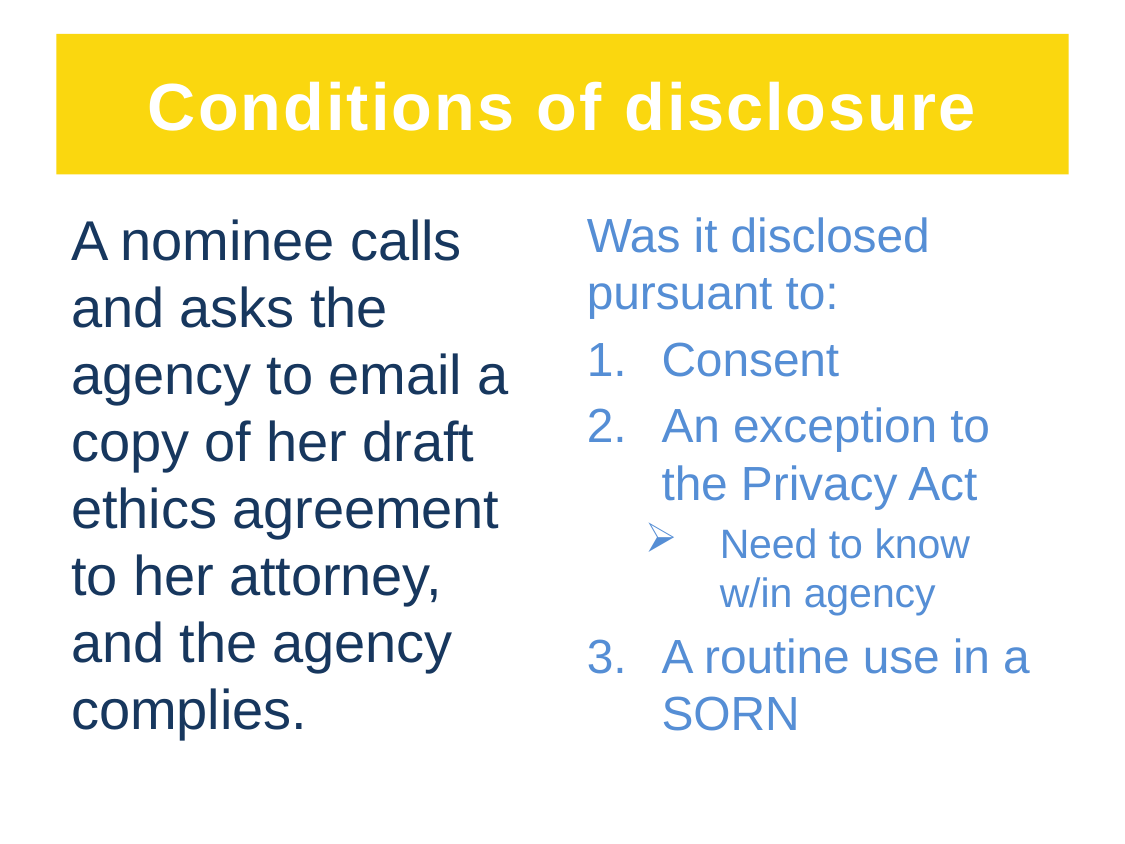

# Conditions of disclosure
A nominee calls and asks the agency to email a copy of her draft ethics agreement to her attorney, and the agency complies.
Was it disclosed pursuant to:
Consent
An exception to the Privacy Act
Need to know w/in agency
A routine use in a SORN